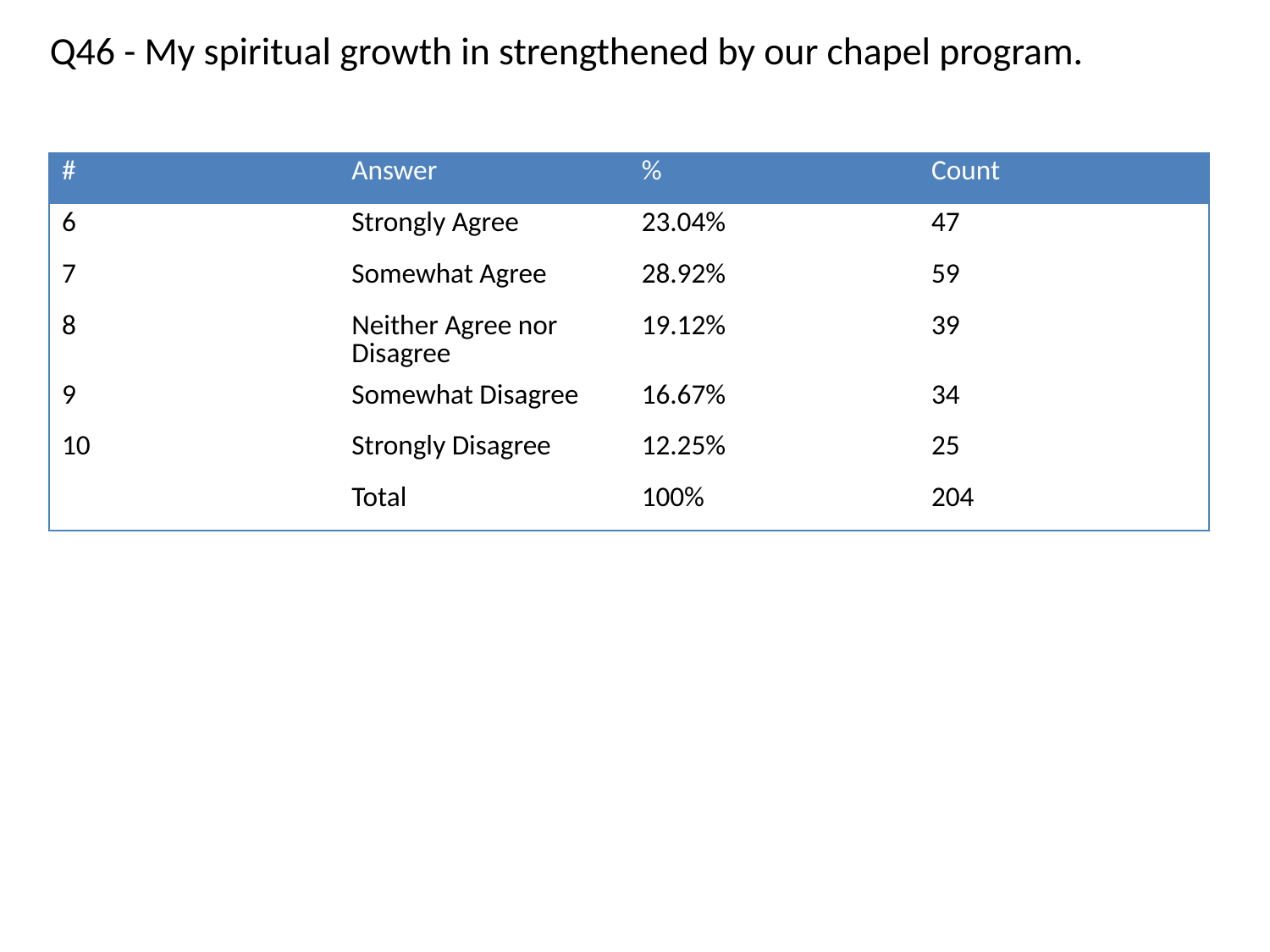

Q46 - My spiritual growth in strengthened by our chapel program.
| # | Answer | % | Count |
| --- | --- | --- | --- |
| 6 | Strongly Agree | 23.04% | 47 |
| 7 | Somewhat Agree | 28.92% | 59 |
| 8 | Neither Agree nor Disagree | 19.12% | 39 |
| 9 | Somewhat Disagree | 16.67% | 34 |
| 10 | Strongly Disagree | 12.25% | 25 |
|  | Total | 100% | 204 |